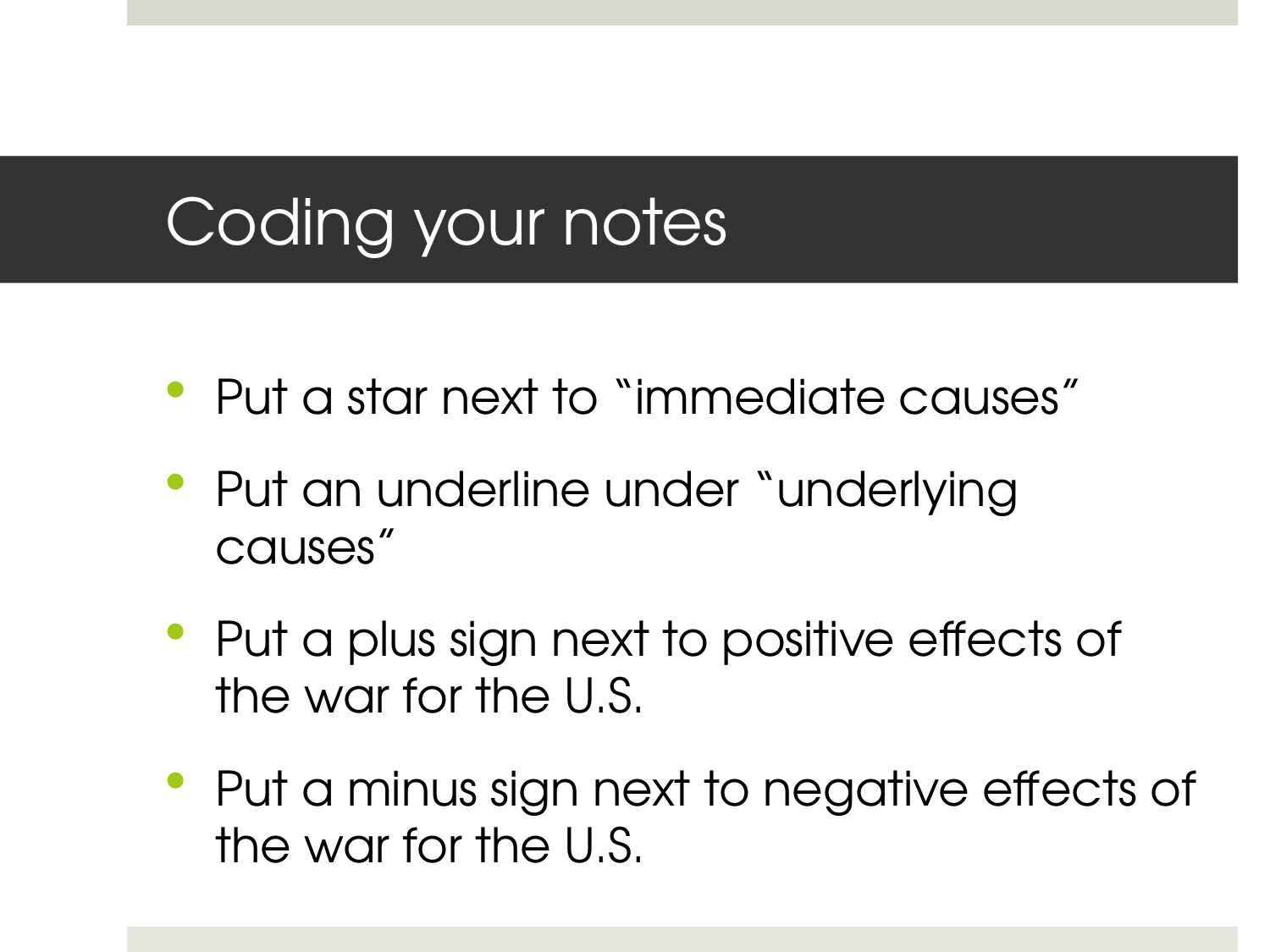

# Coding your notes
Put a star next to “immediate causes”
Put an underline under “underlying causes”
Put a plus sign next to positive effects of the war for the U.S.
Put a minus sign next to negative effects of the war for the U.S.